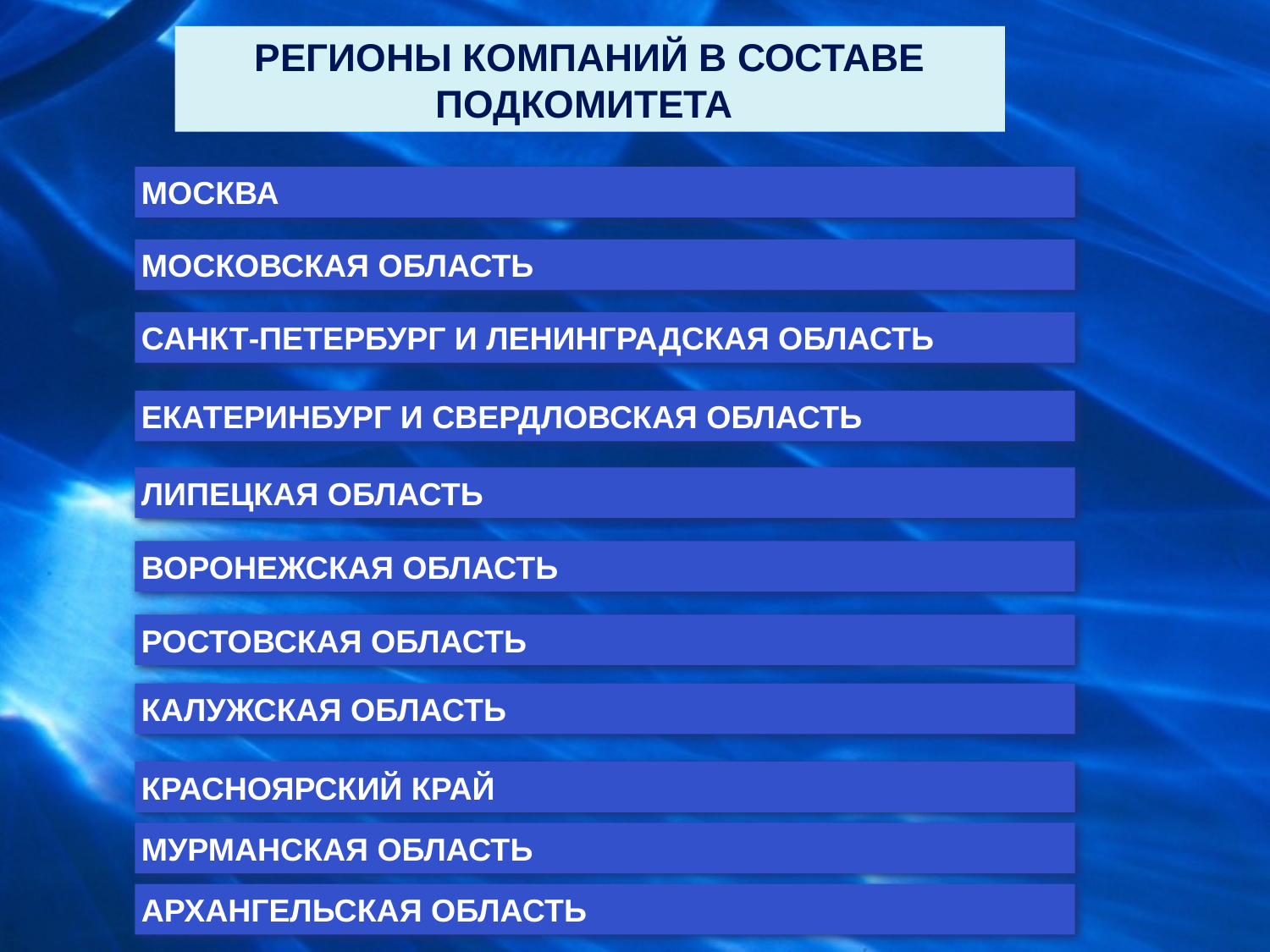

РЕГИОНЫ КОМПАНИЙ В СОСТАВЕ ПОДКОМИТЕТА
МОСКВА
МОСКОВСКАЯ ОБЛАСТЬ
САНКТ-ПЕТЕРБУРГ И ЛЕНИНГРАДСКАЯ ОБЛАСТЬ
ЕКАТЕРИНБУРГ И СВЕРДЛОВСКАЯ ОБЛАСТЬ

ЛИПЕЦКАЯ ОБЛАСТЬ

ВОРОНЕЖСКАЯ ОБЛАСТЬ
РОСТОВСКАЯ ОБЛАСТЬ
КАЛУЖСКАЯ ОБЛАСТЬ
КРАСНОЯРСКИЙ КРАЙ
МУРМАНСКАЯ ОБЛАСТЬ
АРХАНГЕЛЬСКАЯ ОБЛАСТЬ